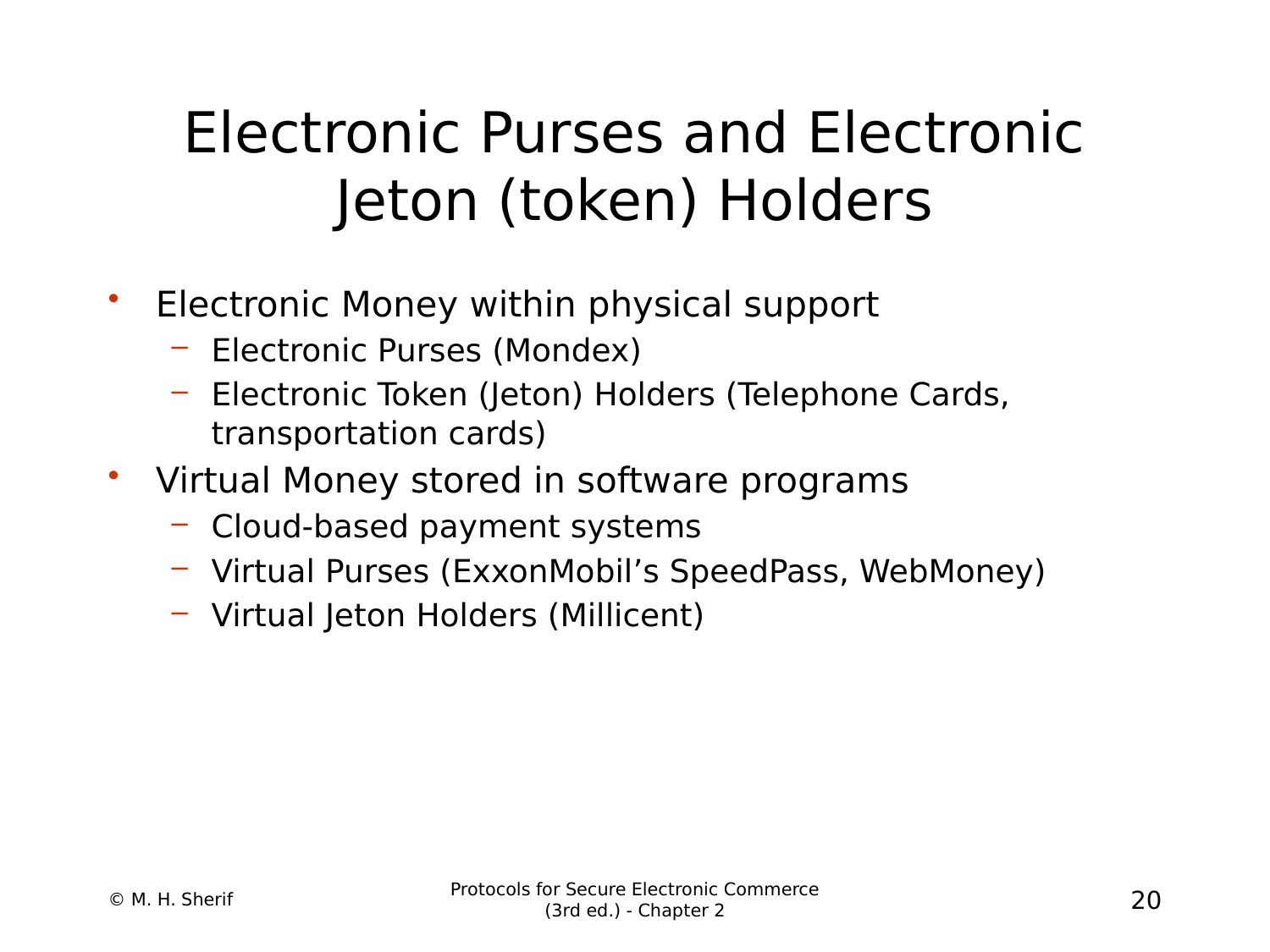

# Electronic Purses and Electronic Jeton (token) Holders
Electronic Money within physical support
Electronic Purses (Mondex)
Electronic Token (Jeton) Holders (Telephone Cards, transportation cards)
Virtual Money stored in software programs
Cloud-based payment systems
Virtual Purses (ExxonMobil’s SpeedPass, WebMoney)
Virtual Jeton Holders (Millicent)

© M. H. Sherif
Protocols for Secure Electronic Commerce (3rd ed.) - Chapter 2
20